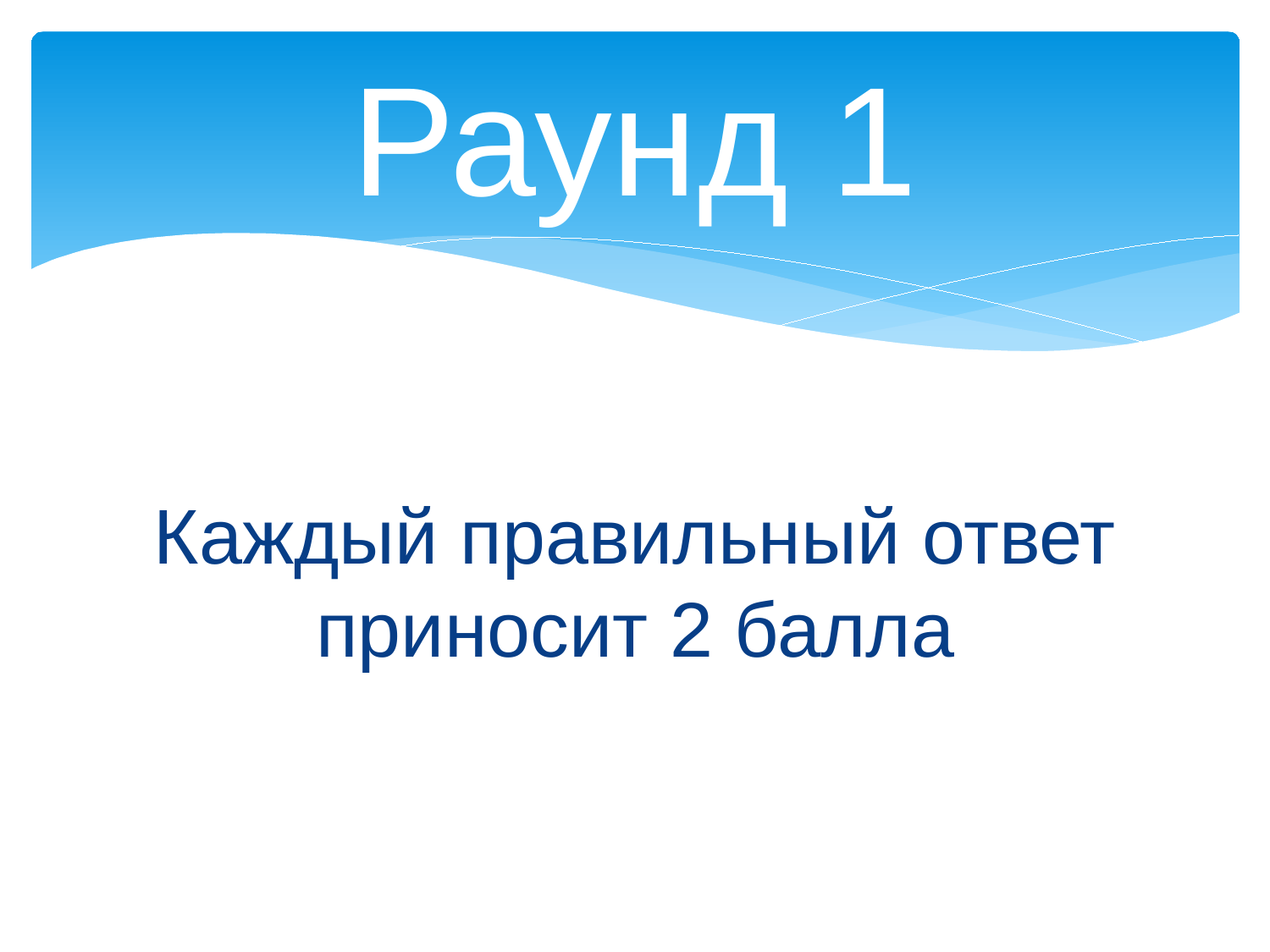

# Раунд 1

Каждый правильный ответ приносит 2 балла